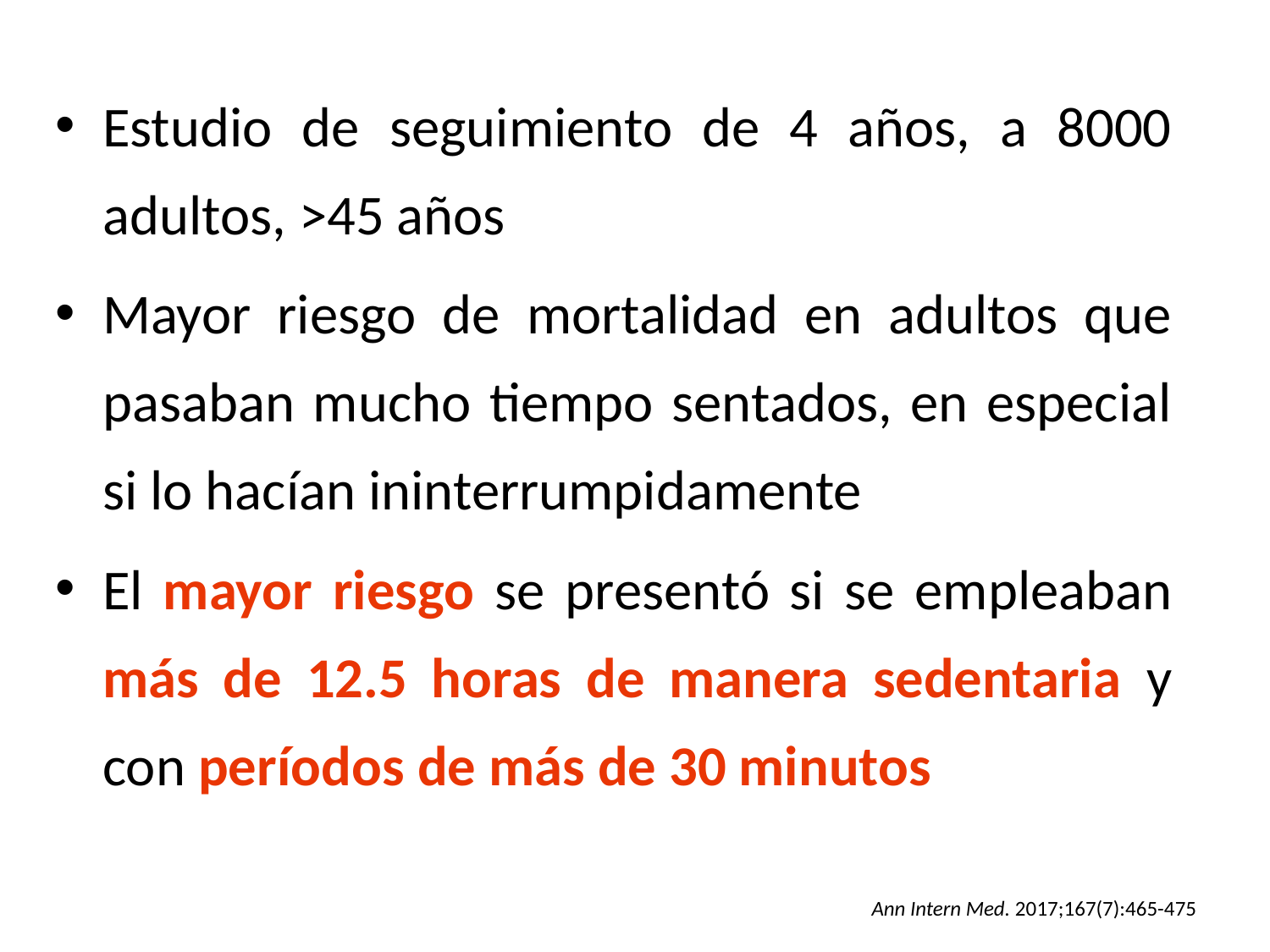

Estudio de seguimiento de 4 años, a 8000 adultos, >45 años
Mayor riesgo de mortalidad en adultos que pasaban mucho tiempo sentados, en especial si lo hacían ininterrumpidamente
El mayor riesgo se presentó si se empleaban más de 12.5 horas de manera sedentaria y con períodos de más de 30 minutos

Ann Intern Med. 2017;167(7):465-475